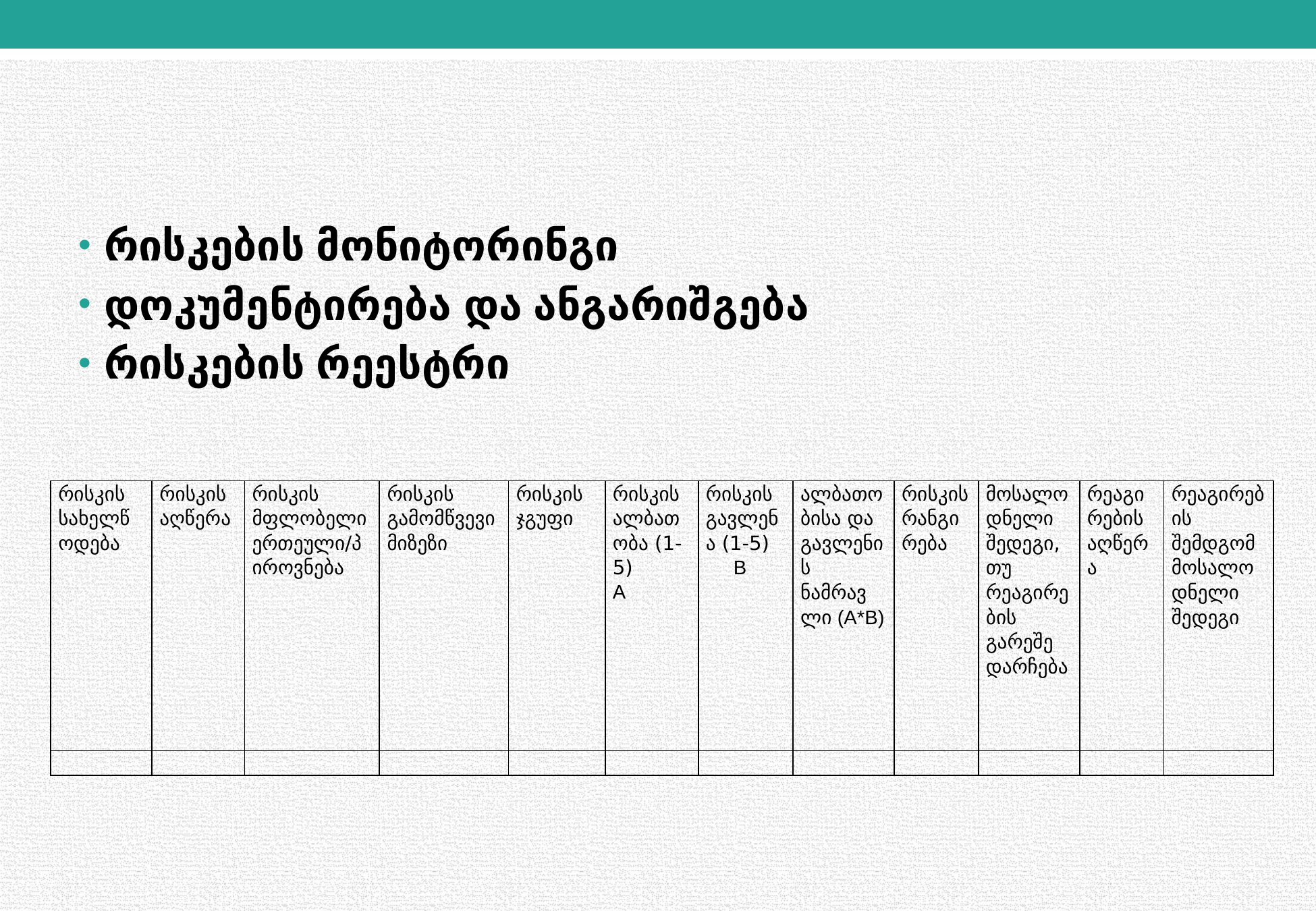

რისკების მონიტორინგი
დოკუმენტირება და ანგარიშგება
რისკების რეესტრი

| რისკის სახელწოდება | რისკის აღწერა | რისკის მფლობელი ერთეული/პიროვნება | რისკის გამომწვევი მიზეზი | რისკის ჯგუფი | რისკის ალბათობა (1-5) A | რისკის გავლენა (1-5) B | ალბათობისა და გავლენის ნამრავლი (A\*B) | რისკის რანგირება | მოსალოდნელი შედეგი, თუ რეაგირების გარეშე დარჩება | რეაგირების აღწერა | რეაგირების შემდგომ მოსალოდნელი შედეგი |
| --- | --- | --- | --- | --- | --- | --- | --- | --- | --- | --- | --- |
|  |  |  |  |  |  |  |  |  |  |  |  |